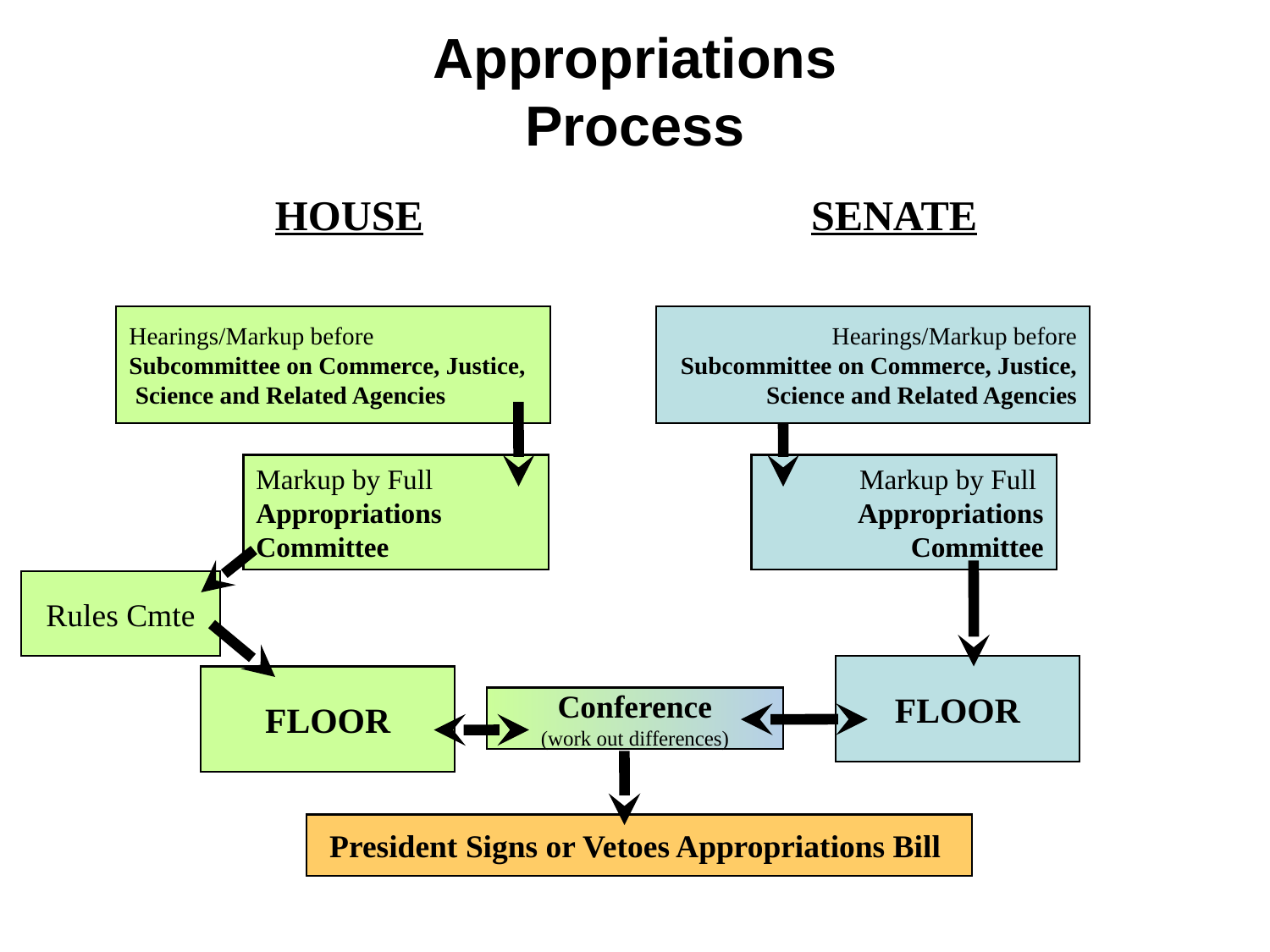

# Appropriations Process
HOUSE
SENATE

Hearings/Markup before
Subcommittee on Commerce, Justice,
 Science and Related Agencies

Hearings/Markup before
Subcommittee on Commerce, Justice,
 Science and Related Agencies

Markup by Full
Appropriations
Committee
Markup by Full
Appropriations
Committee

Rules Cmte
Rules

FLOOR
FLOOR
Conference
(work out differences)

President Signs or Vetoes Appropriations Bill